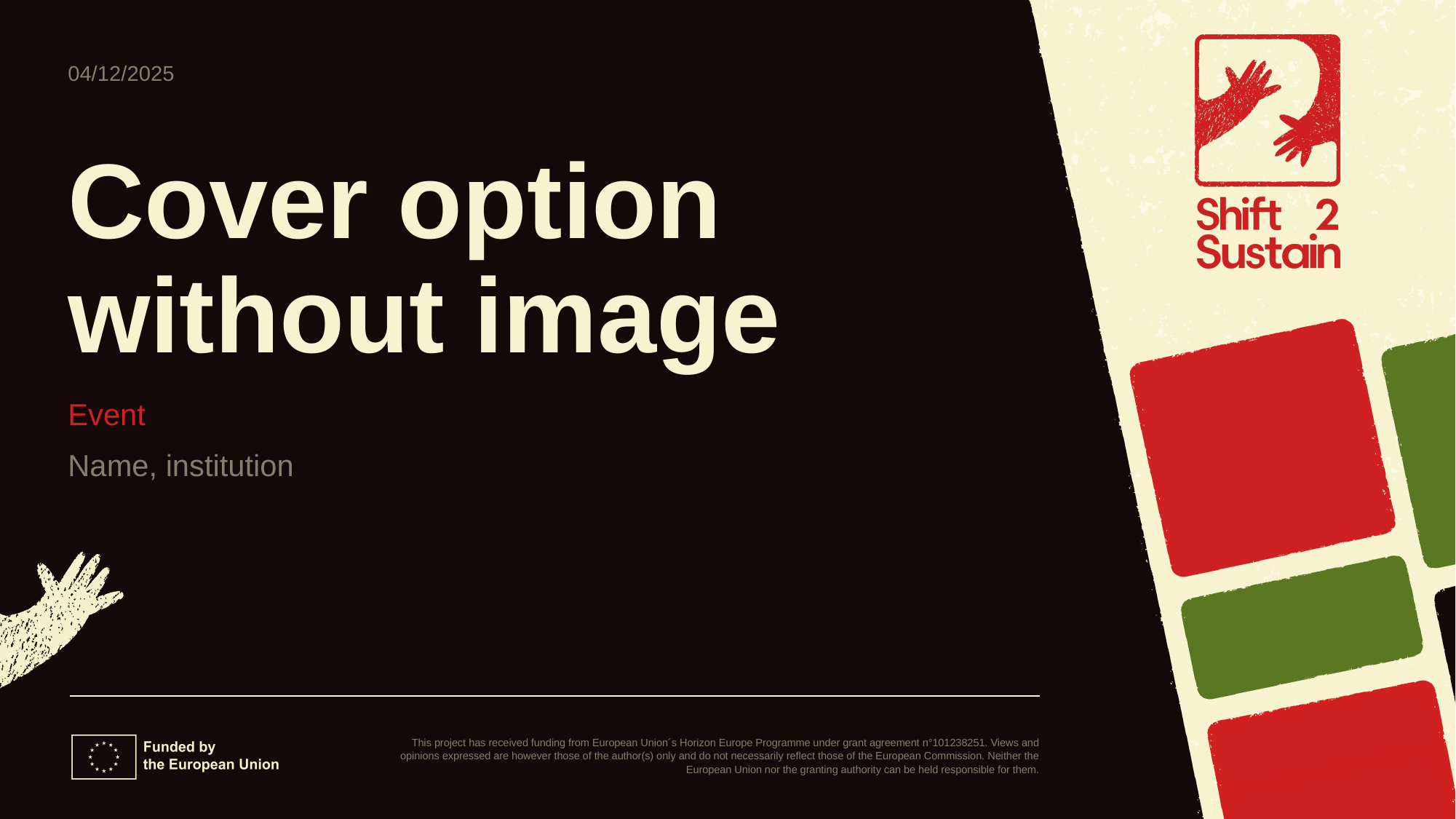

04/12/2025
# Cover option without image
Event
Name, institution